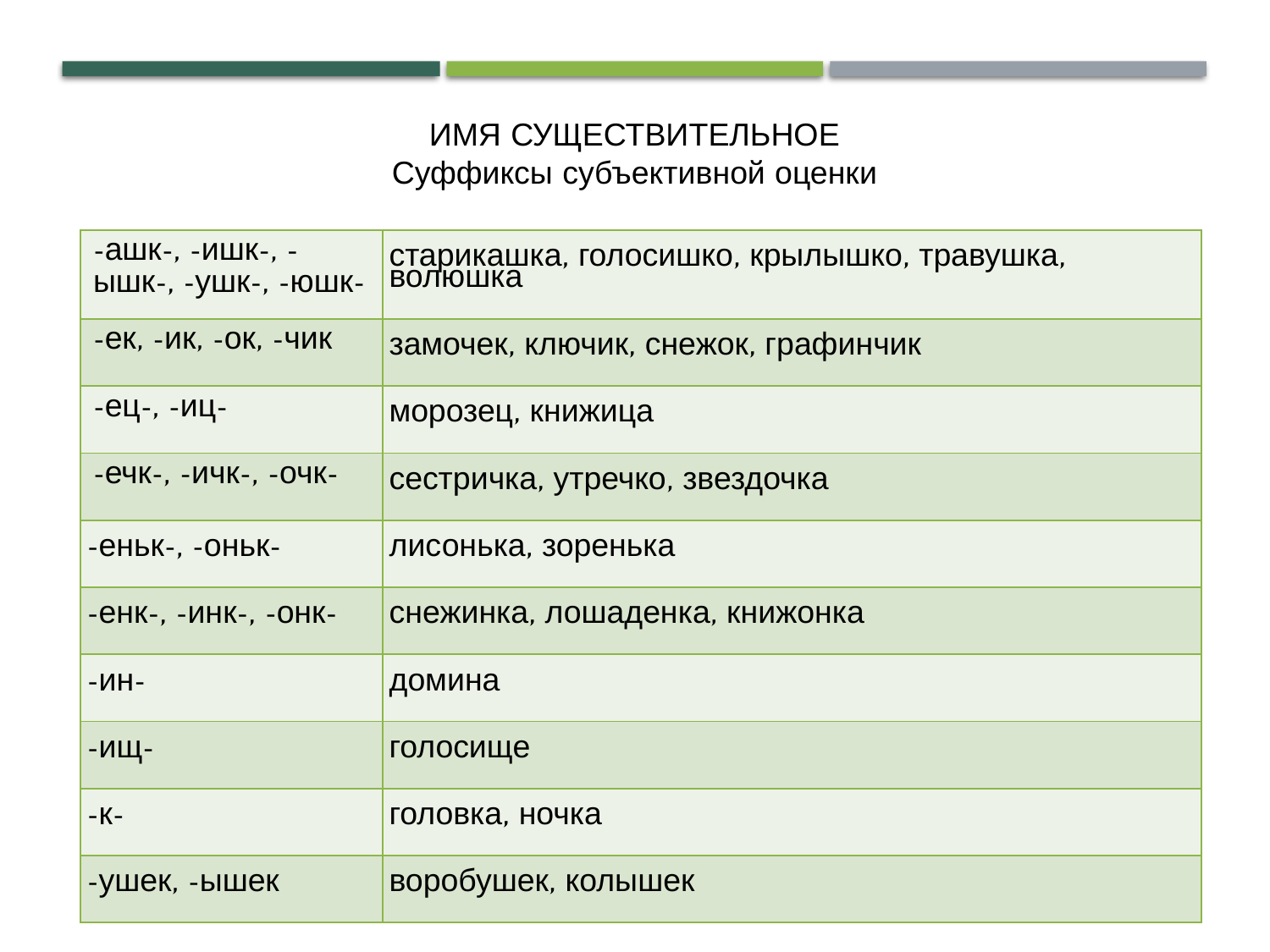

ИМЯ СУЩЕСТВИТЕЛЬНОЕ
Суффиксы субъективной оценки
| -ашк-, -ишк-, -ышк-, -ушк-, -юшк- | старикашка, голосишко, крылышко, травушка, волюшка |
| --- | --- |
| -ек, -ик, -ок, -чик | замочек, ключик, снежок, графинчик |
| -ец-, -иц- | морозец, книжица |
| -ечк-, -ичк-, -очк- | сестричка, утречко, звездочка |
| -еньк-, -оньк- | лисонька, зоренька |
| -енк-, -инк-, -онк- | снежинка, лошаденка, книжонка |
| -ин- | домина |
| -ищ- | голосище |
| -к- | головка, ночка |
| -ушек, -ышек | воробушек, колышек |
3